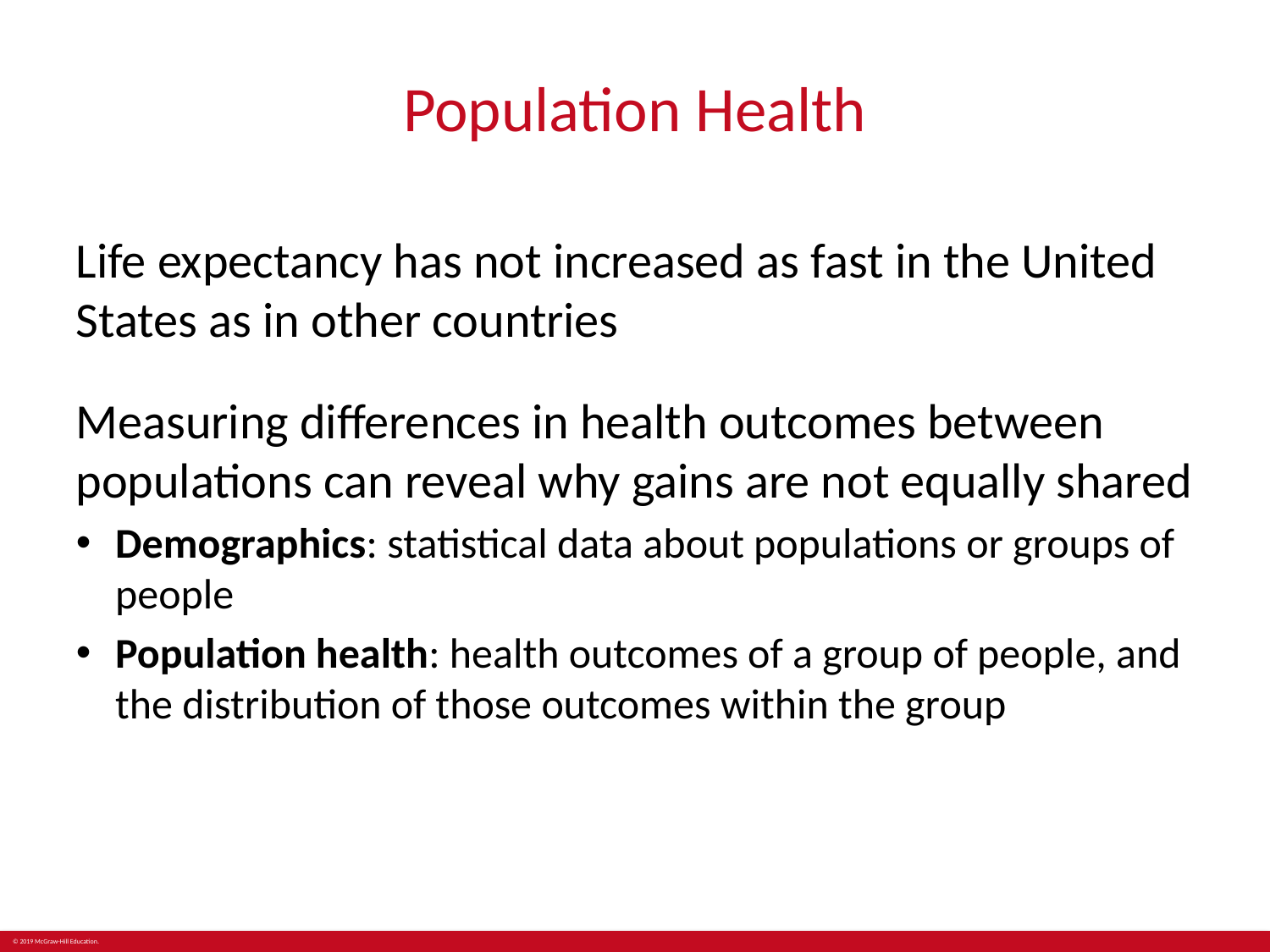

# Population Health
Life expectancy has not increased as fast in the United States as in other countries
Measuring differences in health outcomes between populations can reveal why gains are not equally shared
Demographics: statistical data about populations or groups of people
Population health: health outcomes of a group of people, and the distribution of those outcomes within the group